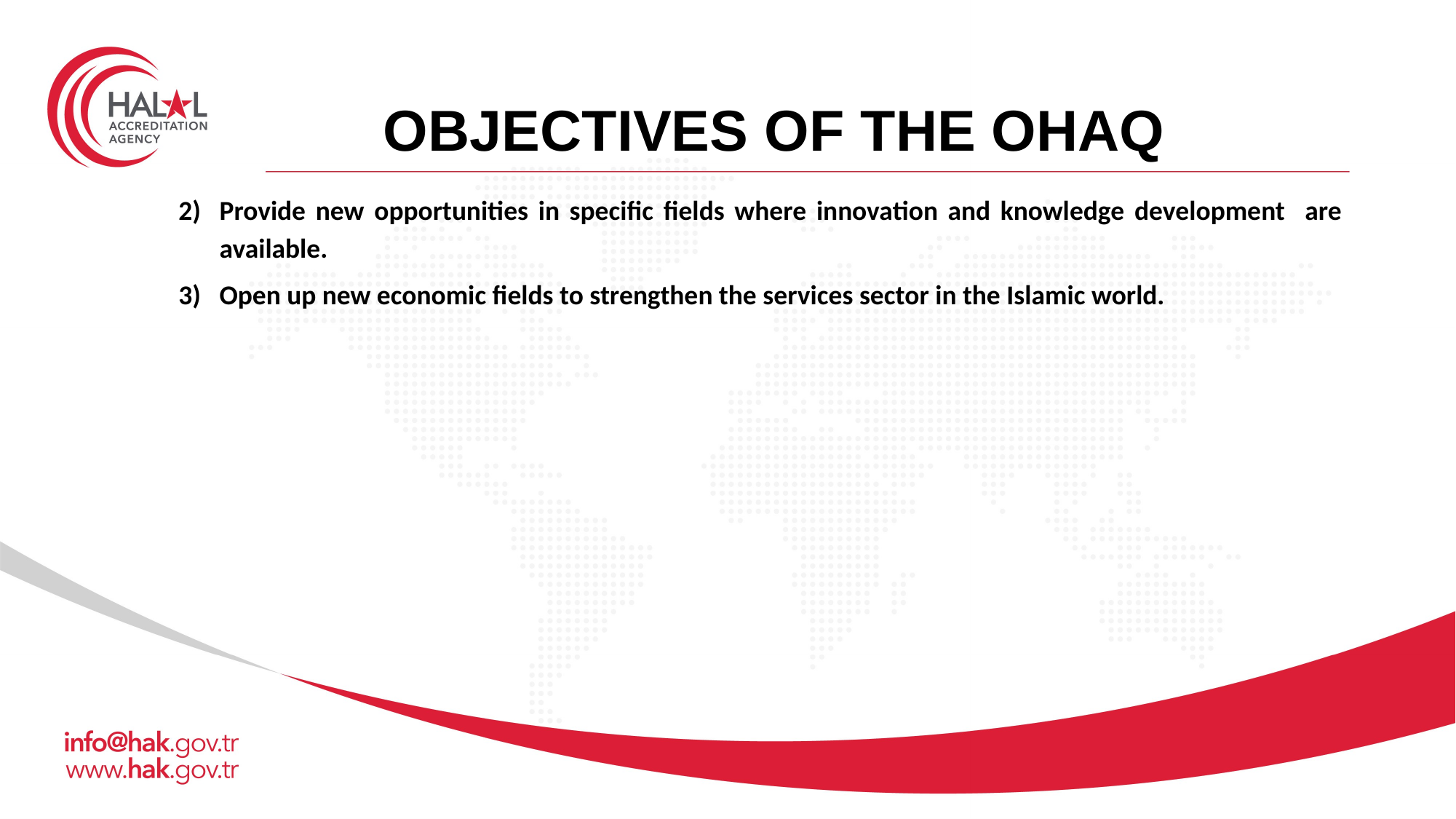

# OBJECTIVES OF THE OHAQ
Provide new opportunities in specific fields where innovation and knowledge development  are available.
Open up new economic fields to strengthen the services sector in the Islamic world.